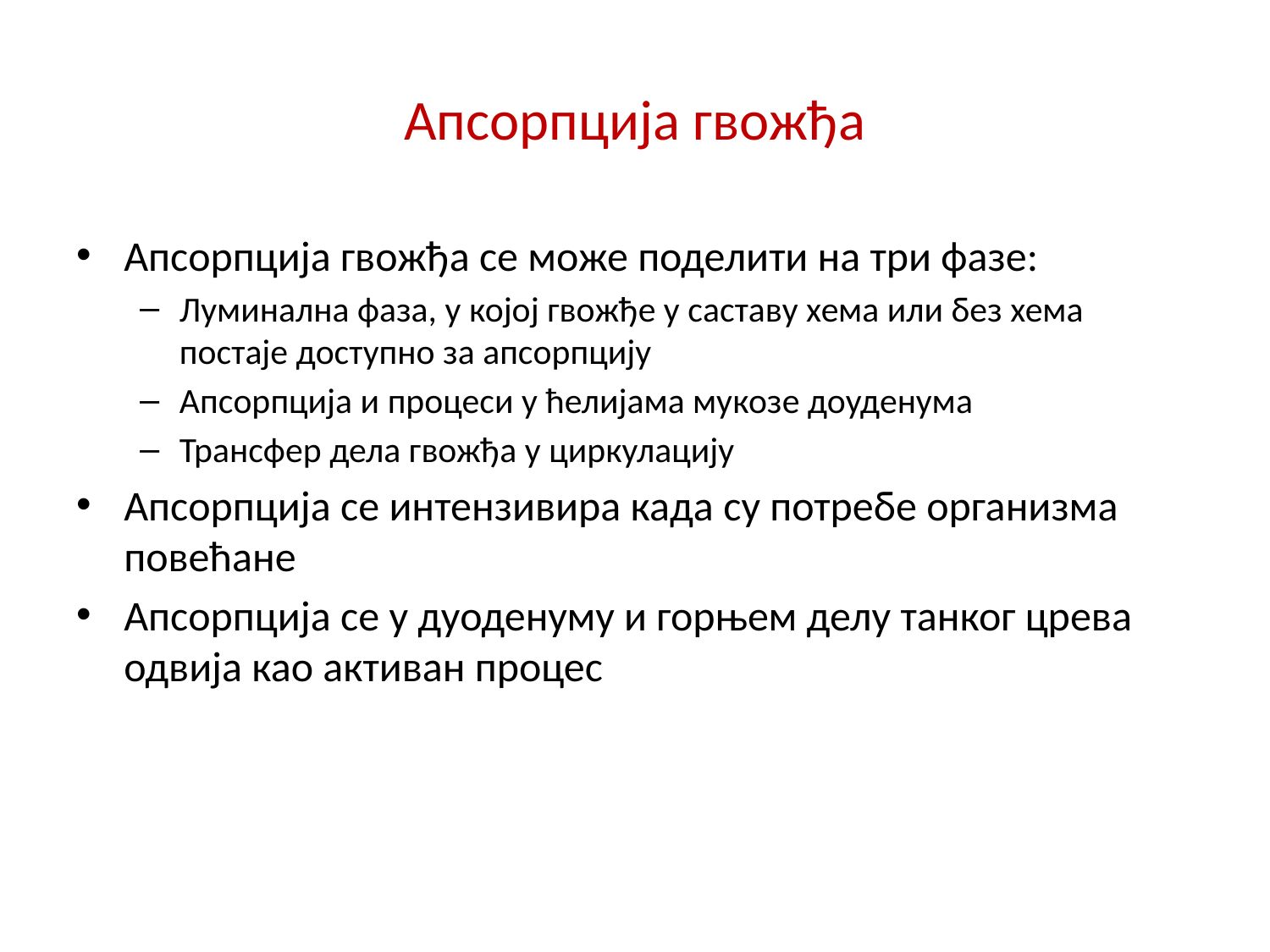

# Aпсорпција гвожђа
Апсорпција гвожђа се може поделити на три фазе:
Луминална фаза, у којој гвожђе у саставу хема или без хема постаје доступно за апсорпцију
Апсорпција и процеси у ћелијама мукозе доуденума
Трансфер дела гвожђа у циркулацију
Апсорпција се интензивира када су потребе организма повећане
Апсорпција се у дуоденуму и горњем делу танког црева одвија као активан процес